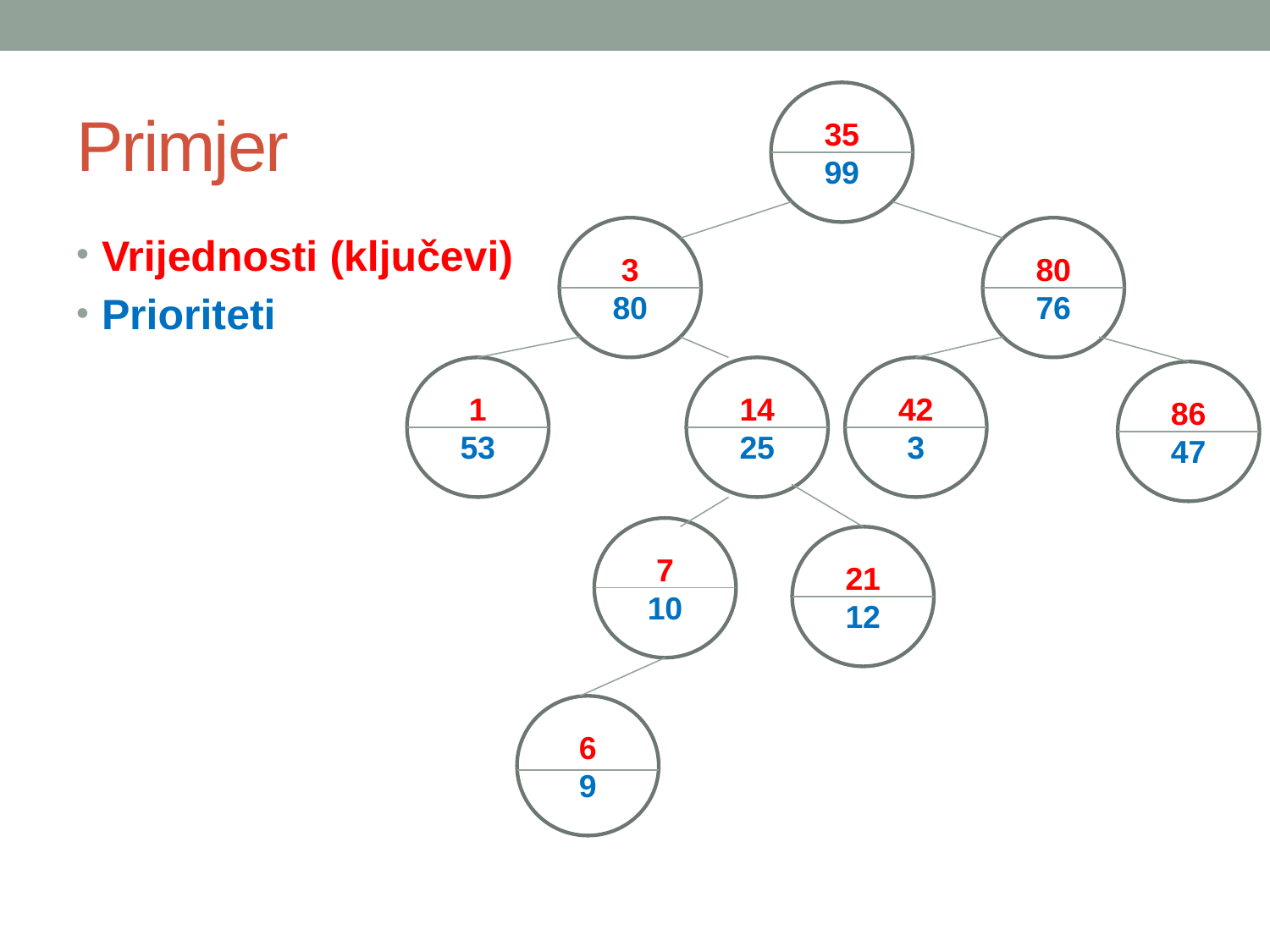

# Primjer
35
99
3
80
80
76
Vrijednosti (ključevi)
Prioriteti
1
53
14
25
42
3
86
47
7
10
21
12
6
9